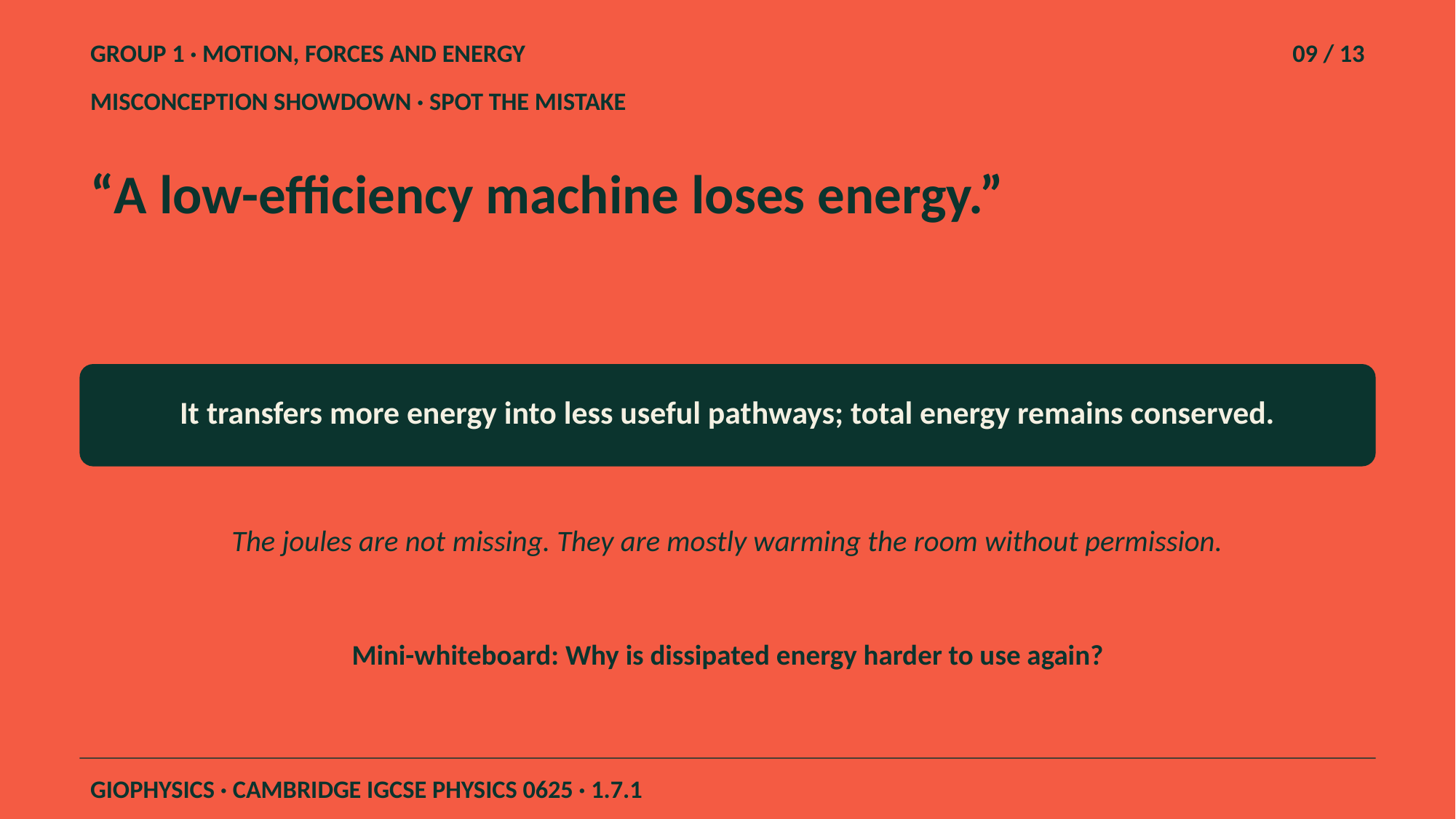

GROUP 1 · MOTION, FORCES AND ENERGY
09 / 13
MISCONCEPTION SHOWDOWN · SPOT THE MISTAKE
“A low-efficiency machine loses energy.”

It transfers more energy into less useful pathways; total energy remains conserved.
The joules are not missing. They are mostly warming the room without permission.
Mini-whiteboard: Why is dissipated energy harder to use again?

GIOPHYSICS · CAMBRIDGE IGCSE PHYSICS 0625 · 1.7.1